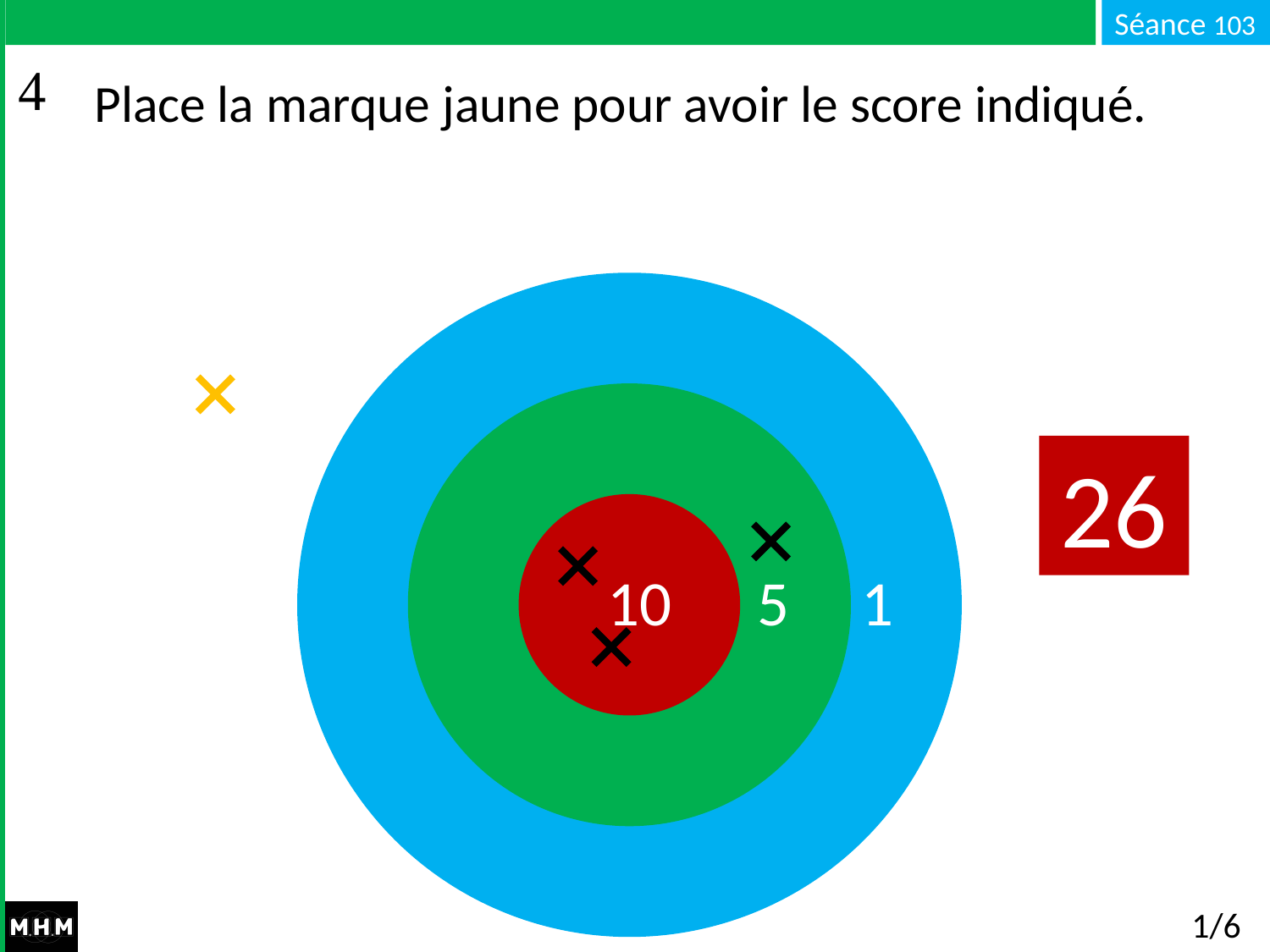

# Place la marque jaune pour avoir le score indiqué.

26

10      5     1

1/6